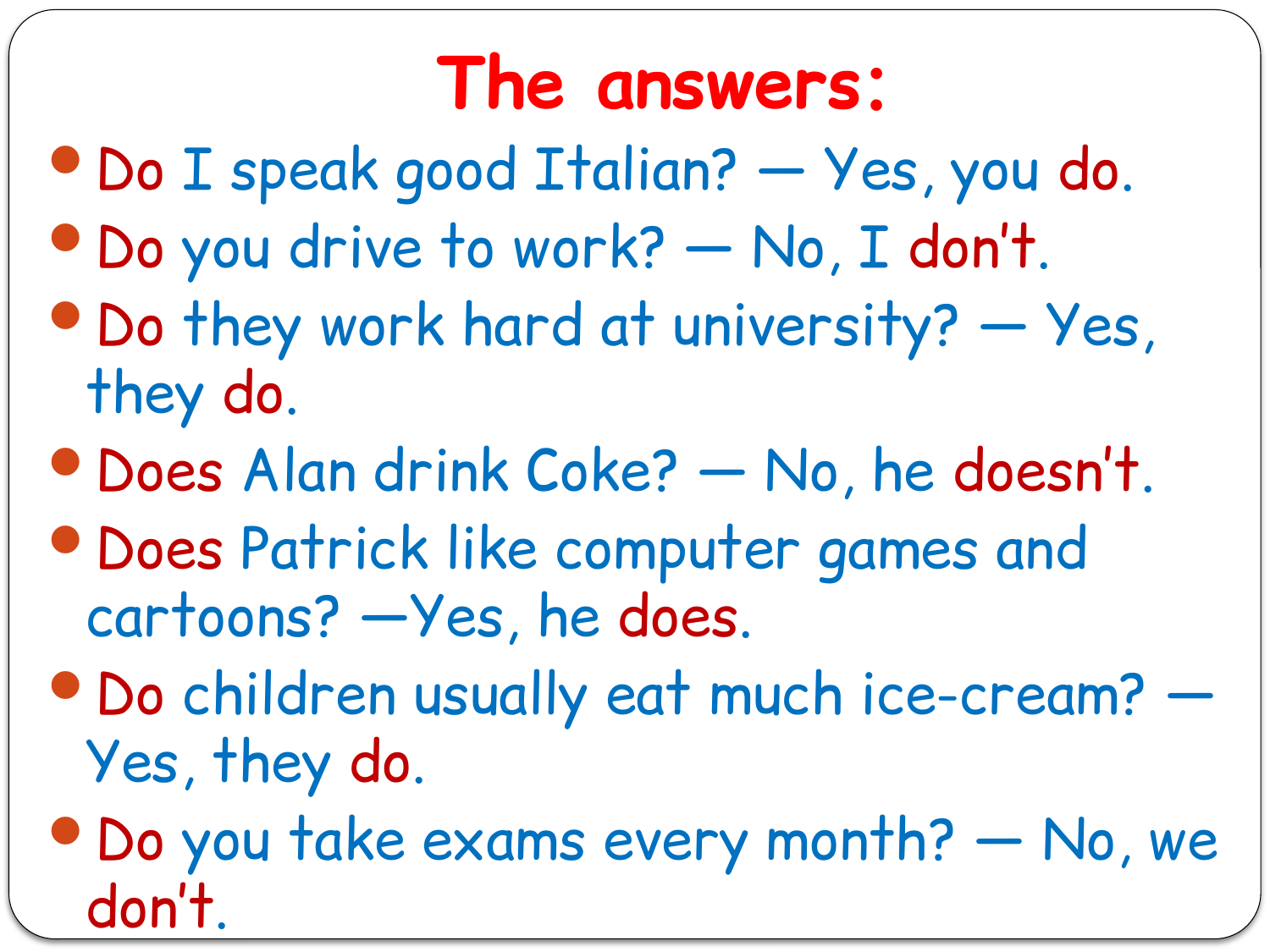

# The answers:
Do I speak good Italian? — Yes, you do.
Do you drive to work? — No, I don’t.
Do they work hard at university? — Yes, they do.
Does Alan drink Coke? — No, he doesn’t.
Does Patrick like computer games and cartoons? —Yes, he does.
Do children usually eat much ice-cream? — Yes, they do.
Do you take exams every month? — No, we don’t.